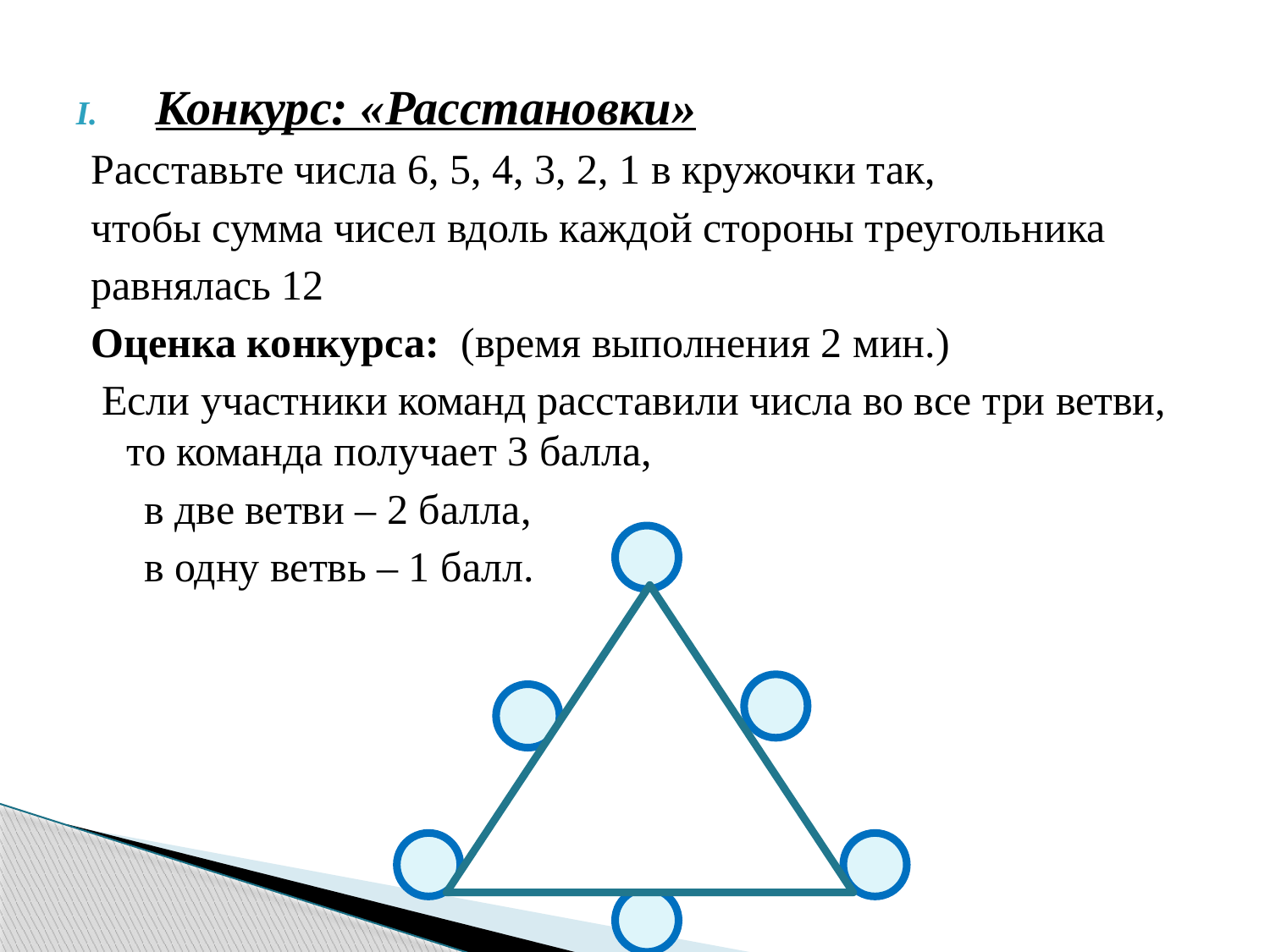

#
Конкурс: «Расстановки»
Расставьте числа 6, 5, 4, 3, 2, 1 в кружочки так,
чтобы сумма чисел вдоль каждой стороны треугольника
равнялась 12
Оценка конкурса:  (время выполнения 2 мин.)
 Если участники команд расставили числа во все три ветви, то команда получает 3 балла,
     в две ветви – 2 балла,
     в одну ветвь – 1 балл.